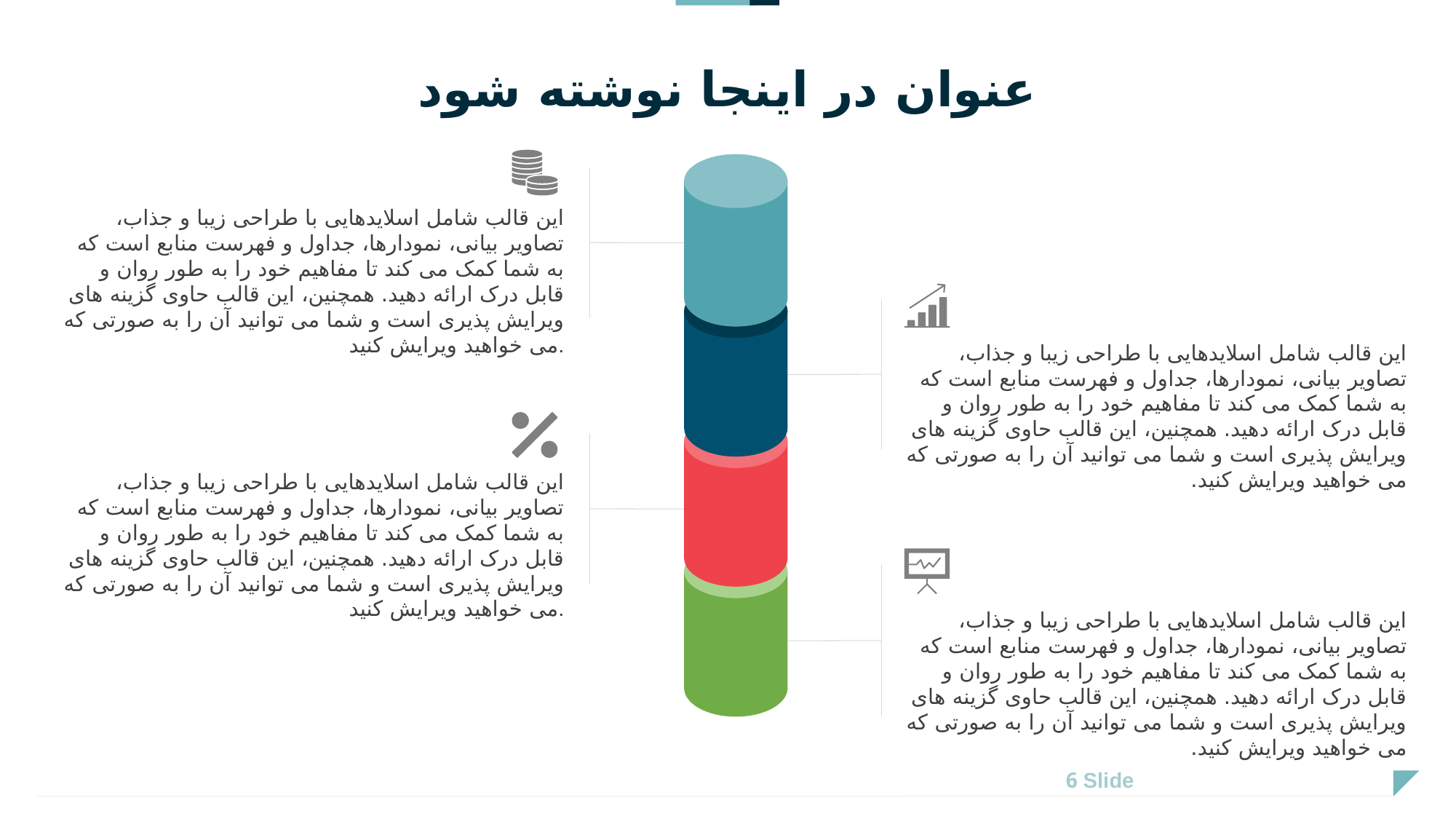

# عنوان در اینجا نوشته شود

این قالب شامل اسلایدهایی با طراحی زیبا و جذاب، تصاویر بیانی، نمودارها، جداول و فهرست منابع است که به شما کمک می کند تا مفاهیم خود را به طور روان و قابل درک ارائه دهید. همچنین، این قالب حاوی گزینه های ویرایش پذیری است و شما می توانید آن را به صورتی که می خواهید ویرایش کنید.

این قالب شامل اسلایدهایی با طراحی زیبا و جذاب، تصاویر بیانی، نمودارها، جداول و فهرست منابع است که به شما کمک می کند تا مفاهیم خود را به طور روان و قابل درک ارائه دهید. همچنین، این قالب حاوی گزینه های ویرایش پذیری است و شما می توانید آن را به صورتی که می خواهید ویرایش کنید.

این قالب شامل اسلایدهایی با طراحی زیبا و جذاب، تصاویر بیانی، نمودارها، جداول و فهرست منابع است که به شما کمک می کند تا مفاهیم خود را به طور روان و قابل درک ارائه دهید. همچنین، این قالب حاوی گزینه های ویرایش پذیری است و شما می توانید آن را به صورتی که می خواهید ویرایش کنید.

این قالب شامل اسلایدهایی با طراحی زیبا و جذاب، تصاویر بیانی، نمودارها، جداول و فهرست منابع است که به شما کمک می کند تا مفاهیم خود را به طور روان و قابل درک ارائه دهید. همچنین، این قالب حاوی گزینه های ویرایش پذیری است و شما می توانید آن را به صورتی که می خواهید ویرایش کنید.
Slide 6